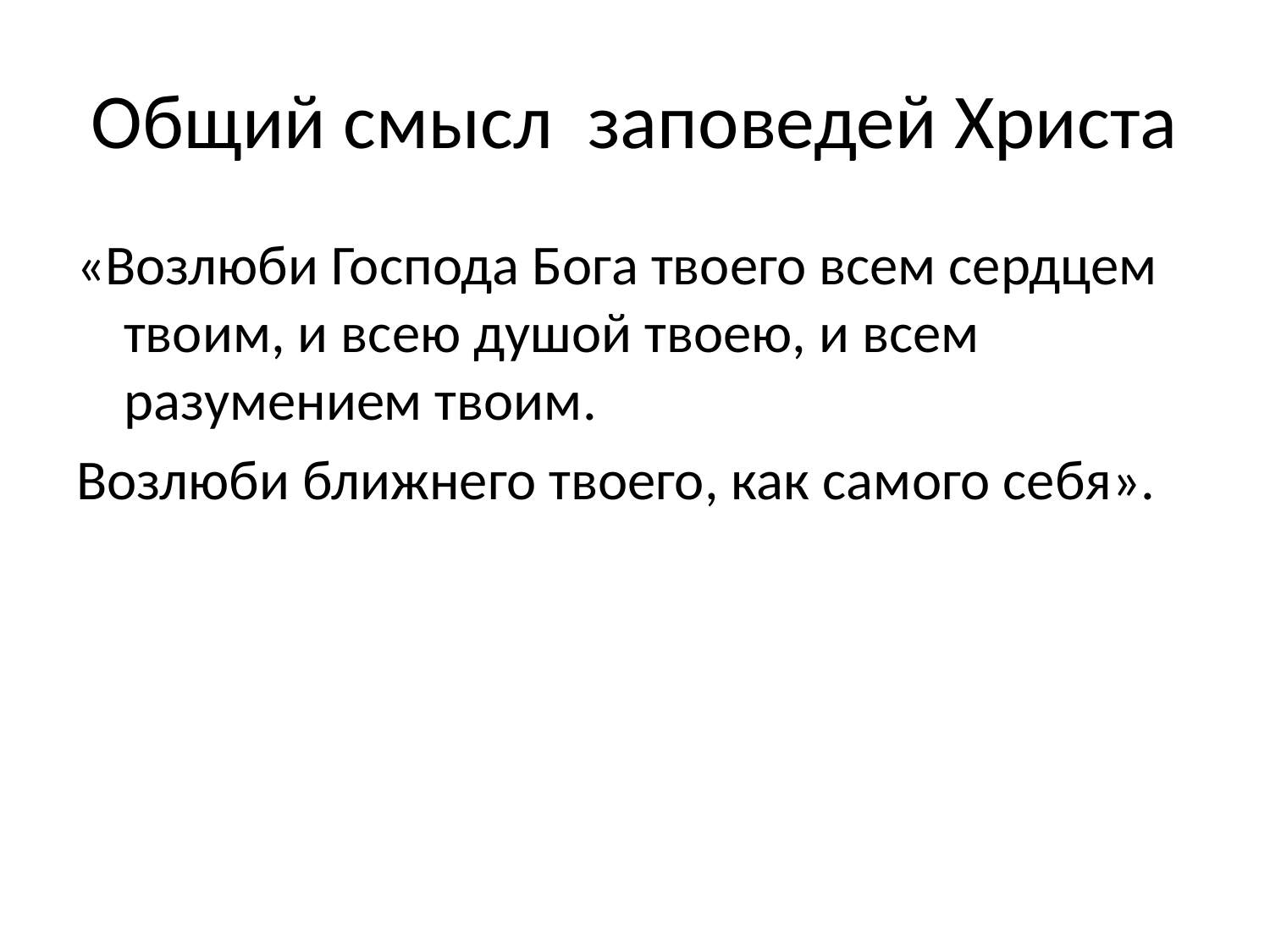

# Общий смысл  заповедей Христа
«Возлюби Господа Бога твоего всем сердцем твоим, и всею душой твоею, и всем разумением твоим.
Возлюби ближнего твоего, как самого себя».